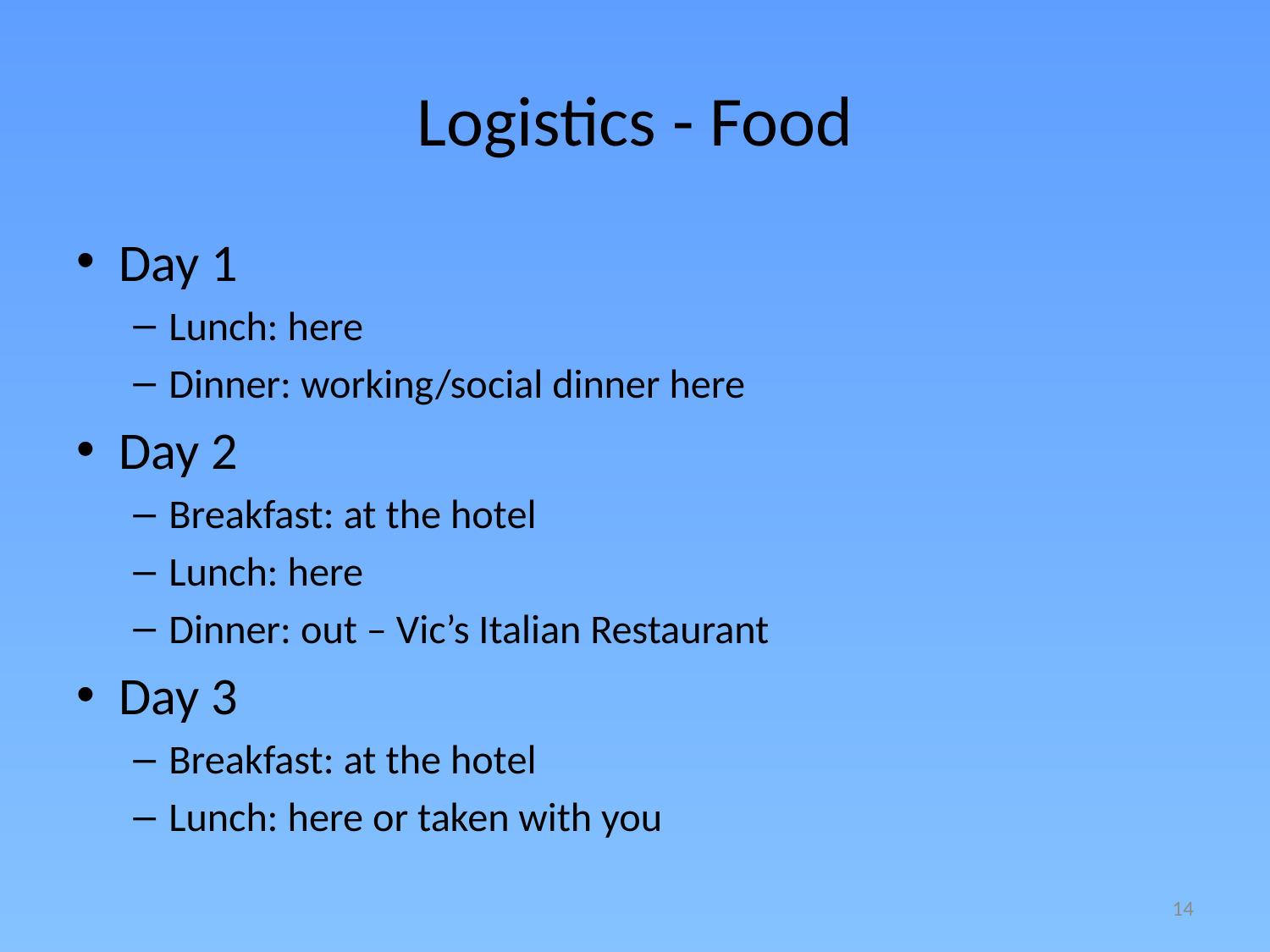

# Logistics - Food
Day 1
Lunch: here
Dinner: working/social dinner here
Day 2
Breakfast: at the hotel
Lunch: here
Dinner: out – Vic’s Italian Restaurant
Day 3
Breakfast: at the hotel
Lunch: here or taken with you
14